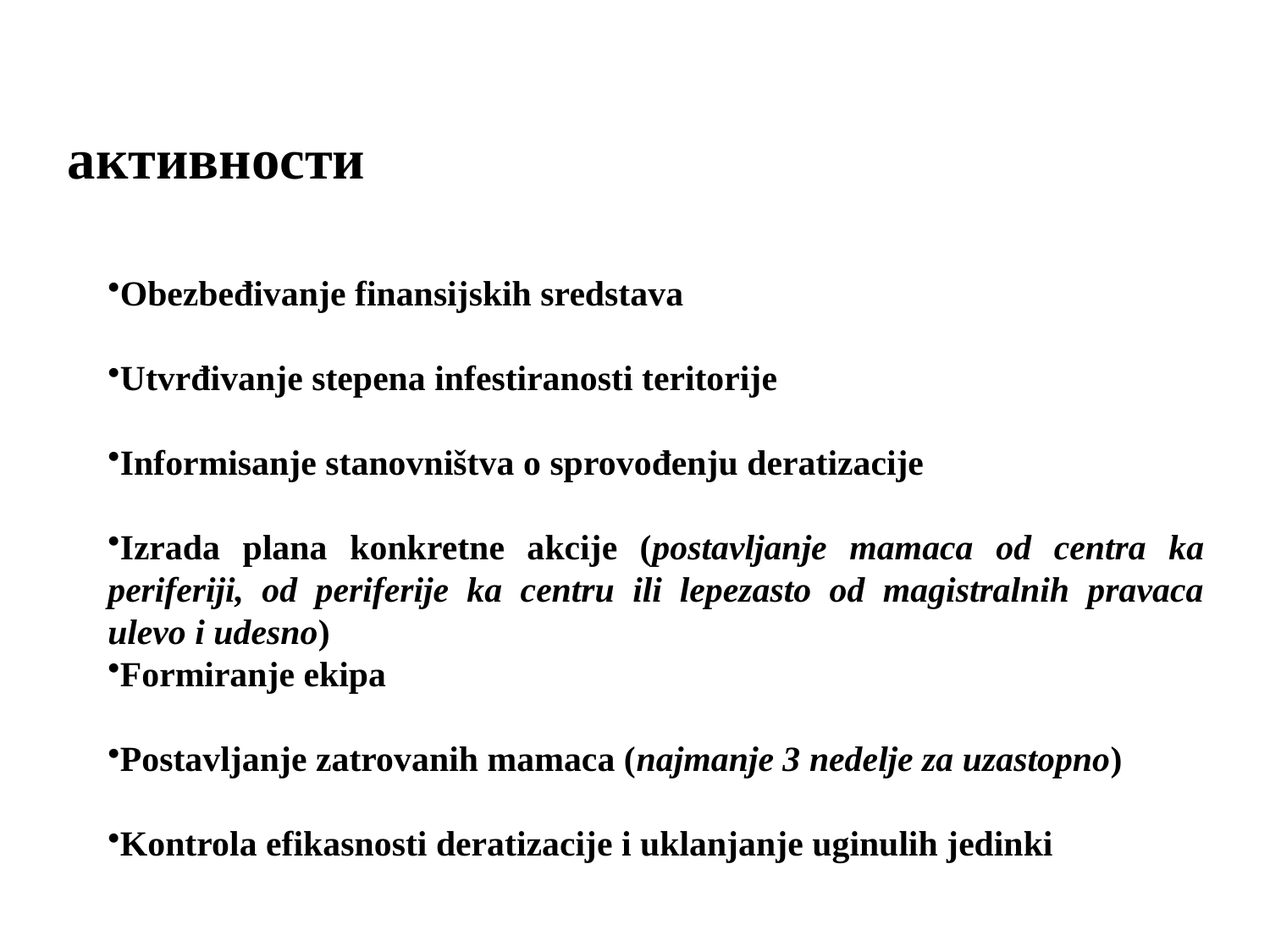

активности
Obezbeđivanje finansijskih sredstava

Utvrđivanje stepena infestiranosti teritorije

Informisanje stanovništva o sprovođenju deratizacije

Izrada plana konkretne akcije (postavljanje mamaca od centra ka periferiji, od periferije ka centru ili lepezasto od magistralnih pravaca ulevo i udesno)
Formiranje ekipa

Postavljanje zatrovanih mamaca (najmanje 3 nedelje za uzastopno)

Kontrola efikasnosti deratizacije i uklanjanje uginulih jedinki